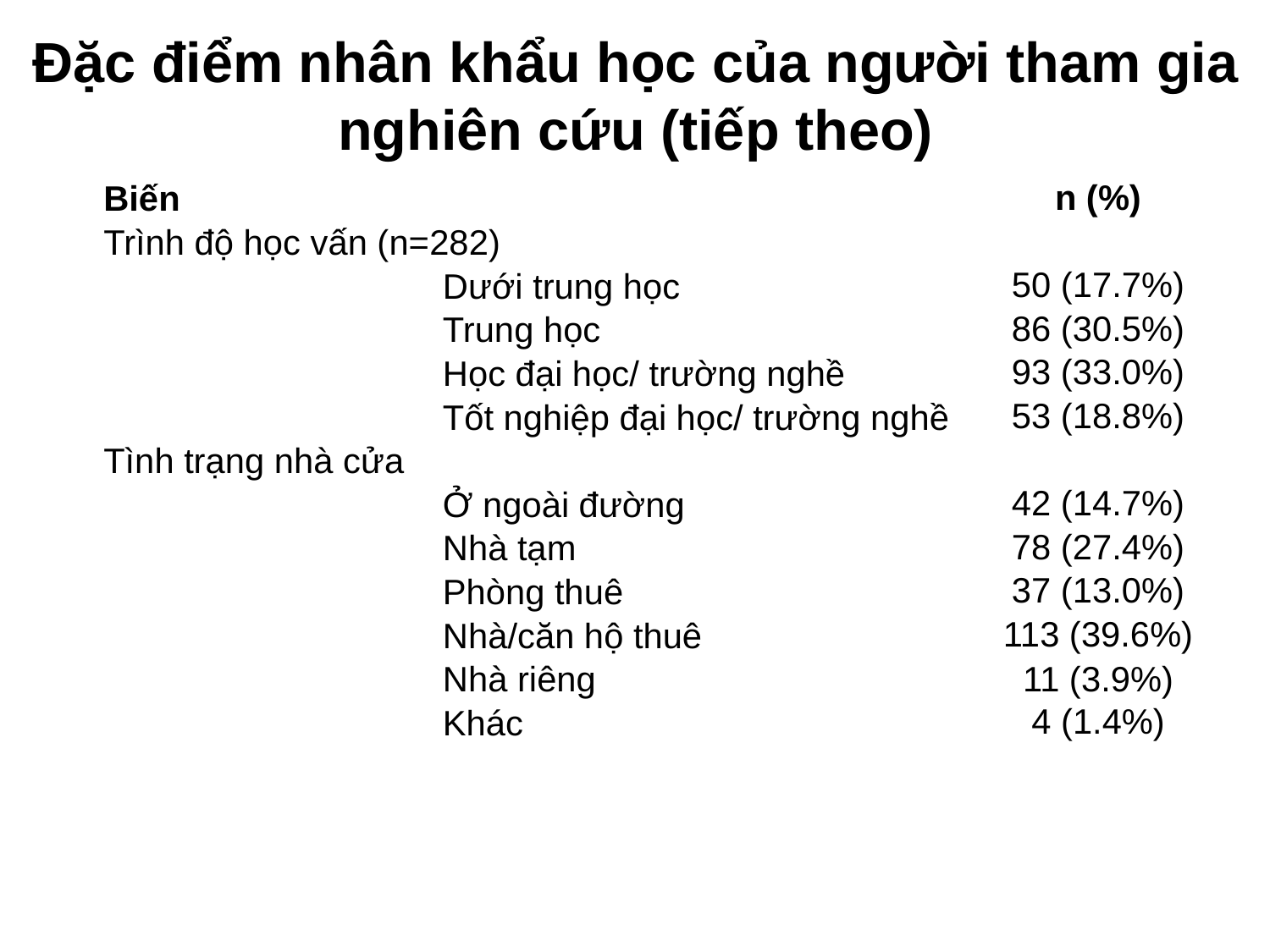

Đặc điểm nhân khẩu học của người tham gia nghiên cứu (tiếp theo)
| Biến |  |  | n (%) |
| --- | --- | --- | --- |
| Trình độ học vấn (n=282) |  |  |  |
|  | Dưới trung học |  | 50 (17.7%) |
|  | Trung học |  | 86 (30.5%) |
|  | Học đại học/ trường nghề |  | 93 (33.0%) |
|  | Tốt nghiệp đại học/ trường nghề |  | 53 (18.8%) |
| Tình trạng nhà cửa |  |  |  |
|  | Ở ngoài đường |  | 42 (14.7%) |
|  | Nhà tạm |  | 78 (27.4%) |
|  | Phòng thuê |  | 37 (13.0%) |
|  | Nhà/căn hộ thuê |  | 113 (39.6%) |
|  | Nhà riêng |  | 11 (3.9%) |
|  | Khác |  | 4 (1.4%) |